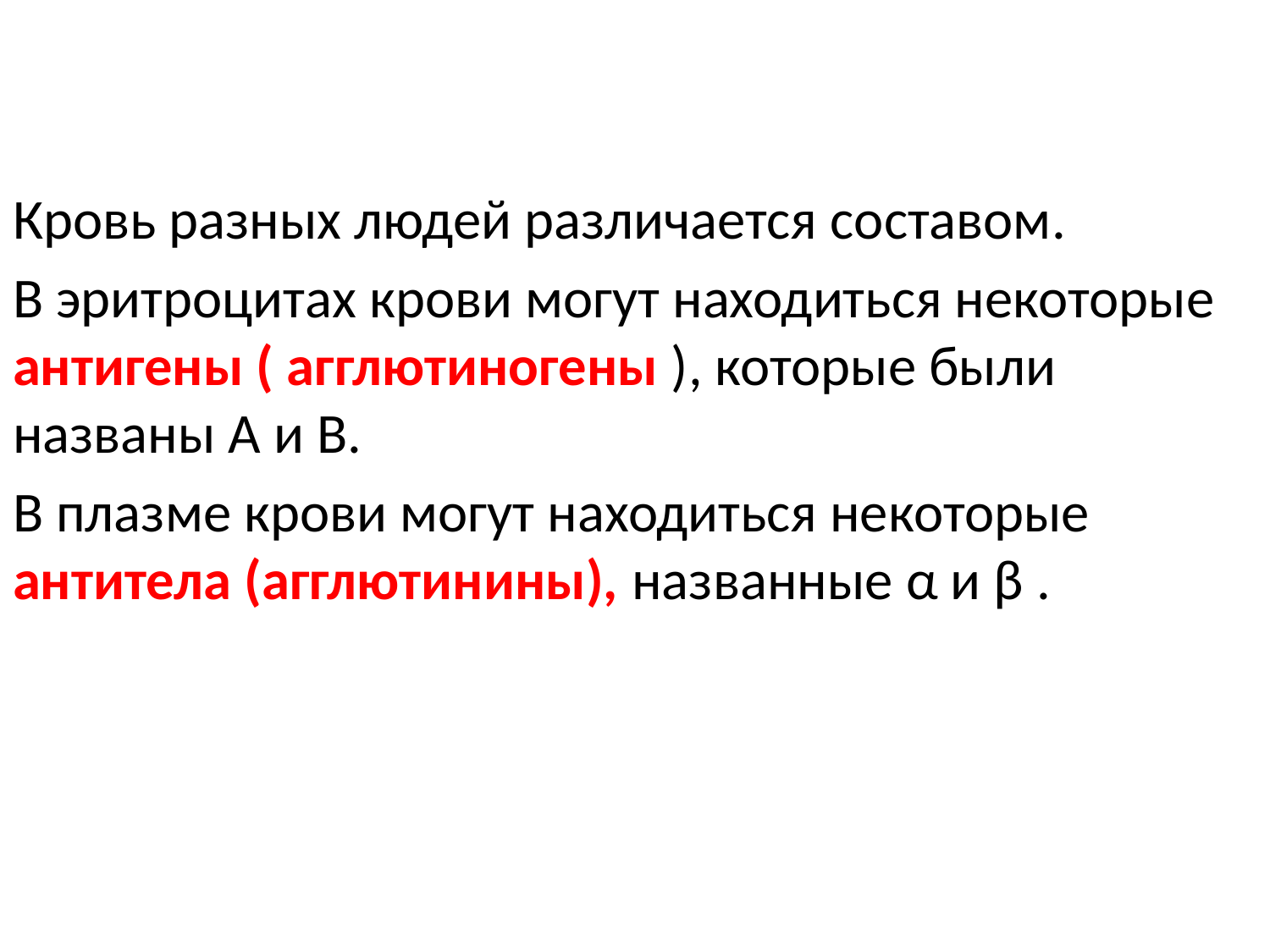

Кровь разных людей различается составом.
В эритроцитах крови могут находиться некоторые антигены ( агглютиногены ), которые были названы А и В.
В плазме крови могут находиться некоторые антитела (агглютинины), названные α и β .